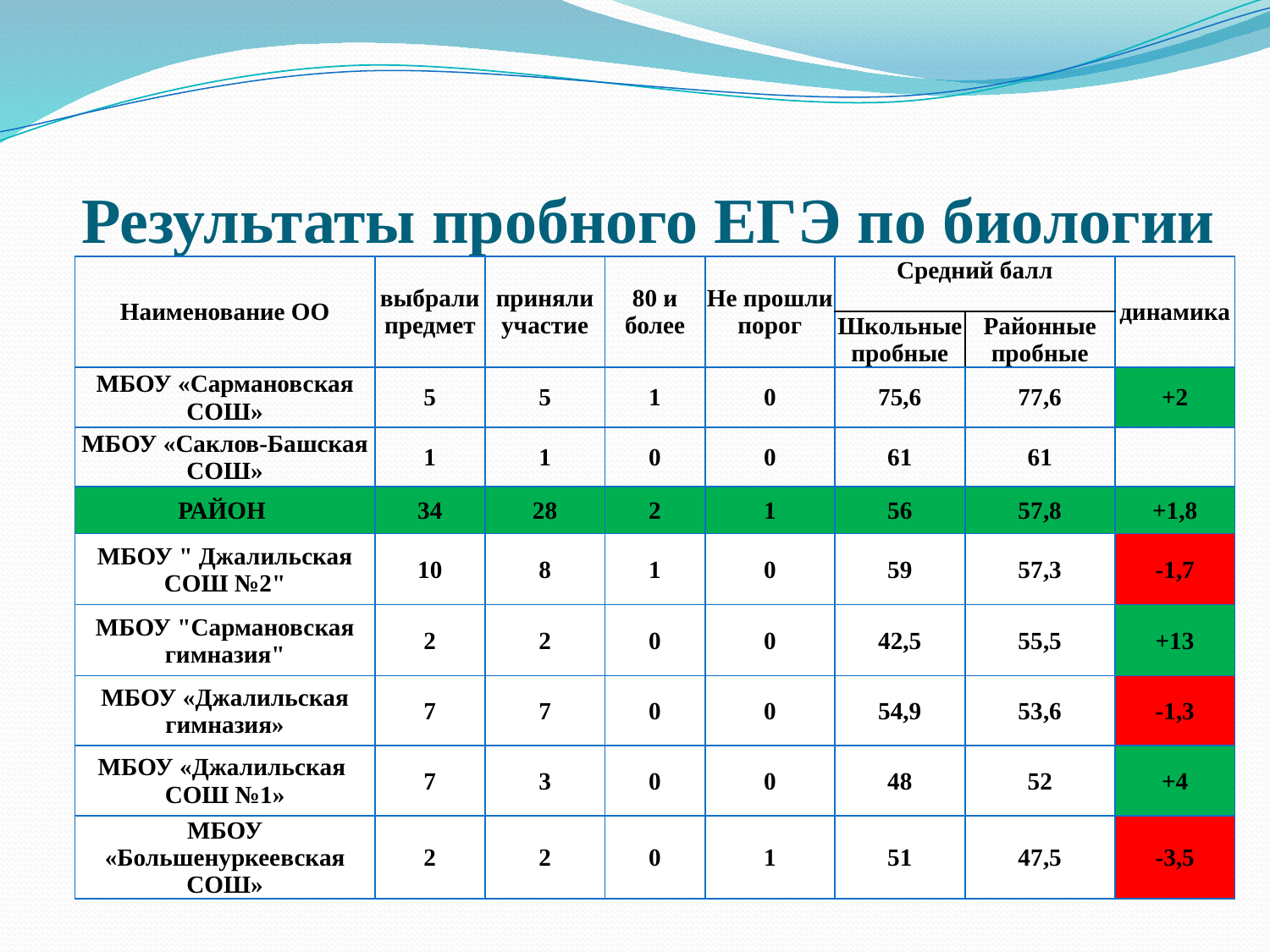

# Результаты пробного ЕГЭ по биологии
| Наименование ОО | выбрали предмет | приняли участие | 80 и более | Не прошли порог | Средний балл |  | динамика |
| --- | --- | --- | --- | --- | --- | --- | --- |
|  |  |  |  |  | Школьные пробные | Районные пробные |  |
| МБОУ «Сармановская СОШ» | 5 | 5 | 1 | 0 | 75,6 | 77,6 | +2 |
| МБОУ «Саклов-Башская СОШ» | 1 | 1 | 0 | 0 | 61 | 61 |  |
| РАЙОН | 34 | 28 | 2 | 1 | 56 | 57,8 | +1,8 |
| МБОУ " Джалильская СОШ №2" | 10 | 8 | 1 | 0 | 59 | 57,3 | -1,7 |
| МБОУ "Сармановская гимназия" | 2 | 2 | 0 | 0 | 42,5 | 55,5 | +13 |
| МБОУ «Джалильская гимназия» | 7 | 7 | 0 | 0 | 54,9 | 53,6 | -1,3 |
| МБОУ «Джалильская СОШ №1» | 7 | 3 | 0 | 0 | 48 | 52 | +4 |
| МБОУ «Большенуркеевская СОШ» | 2 | 2 | 0 | 1 | 51 | 47,5 | -3,5 |